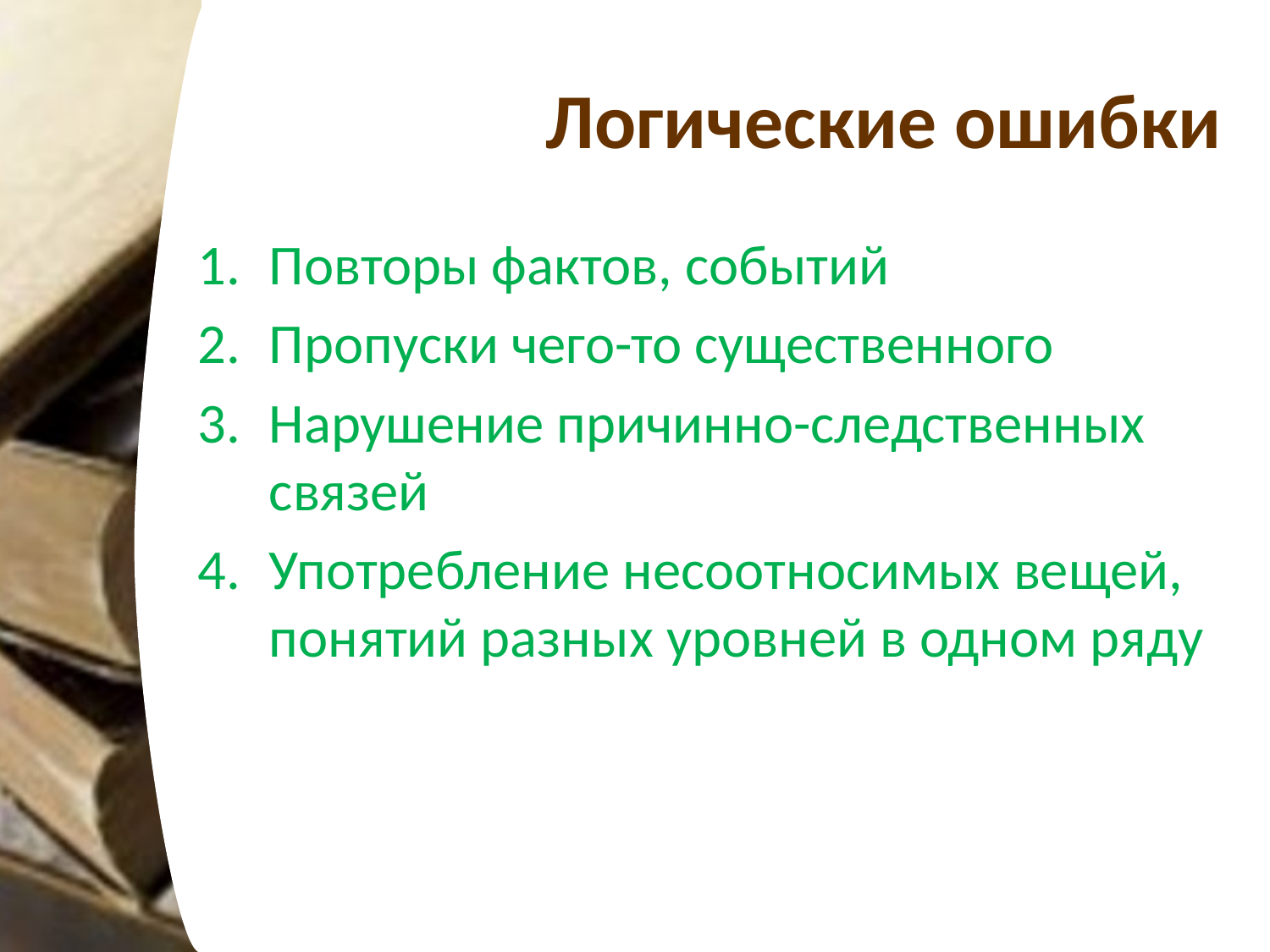

# Логические ошибки
Повторы фактов, событий
Пропуски чего-то существенного
Нарушение причинно-следственных связей
Употребление несоотносимых вещей, понятий разных уровней в одном ряду